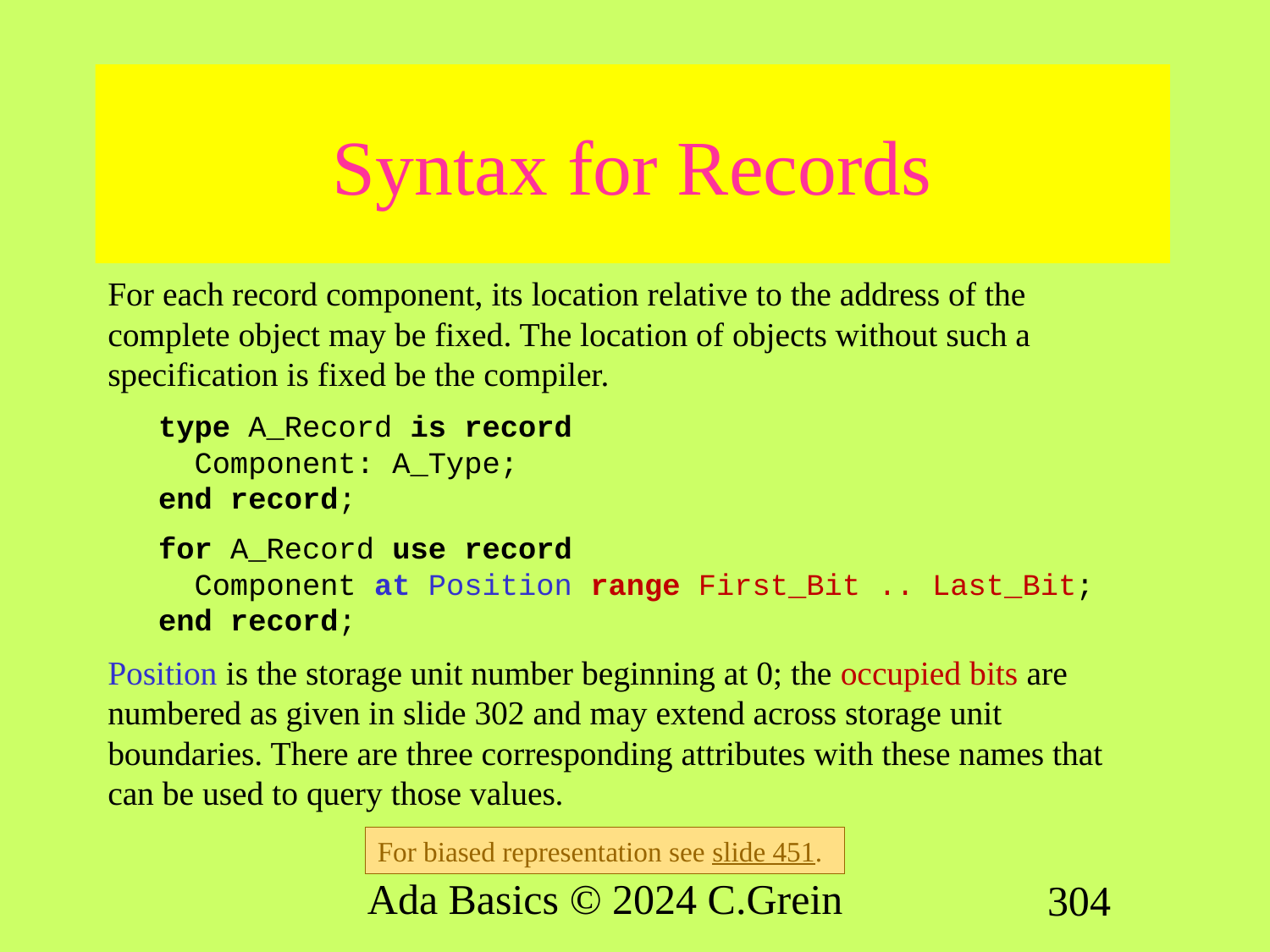

# Syntax for Records
For each record component, its location relative to the address of the complete object may be fixed. The location of objects without such a specification is fixed be the compiler.
type A_Record is record
  Component: A_Type;
end record;
for A_Record use record
  Component at Position range First_Bit .. Last_Bit;
end record;
Position is the storage unit number beginning at 0; the occupied bits are numbered as given in slide 302 and may extend across storage unit boundaries. There are three corresponding attributes with these names that can be used to query those values.
For biased representation see slide 451.
Ada Basics © 2024 C.Grein
304